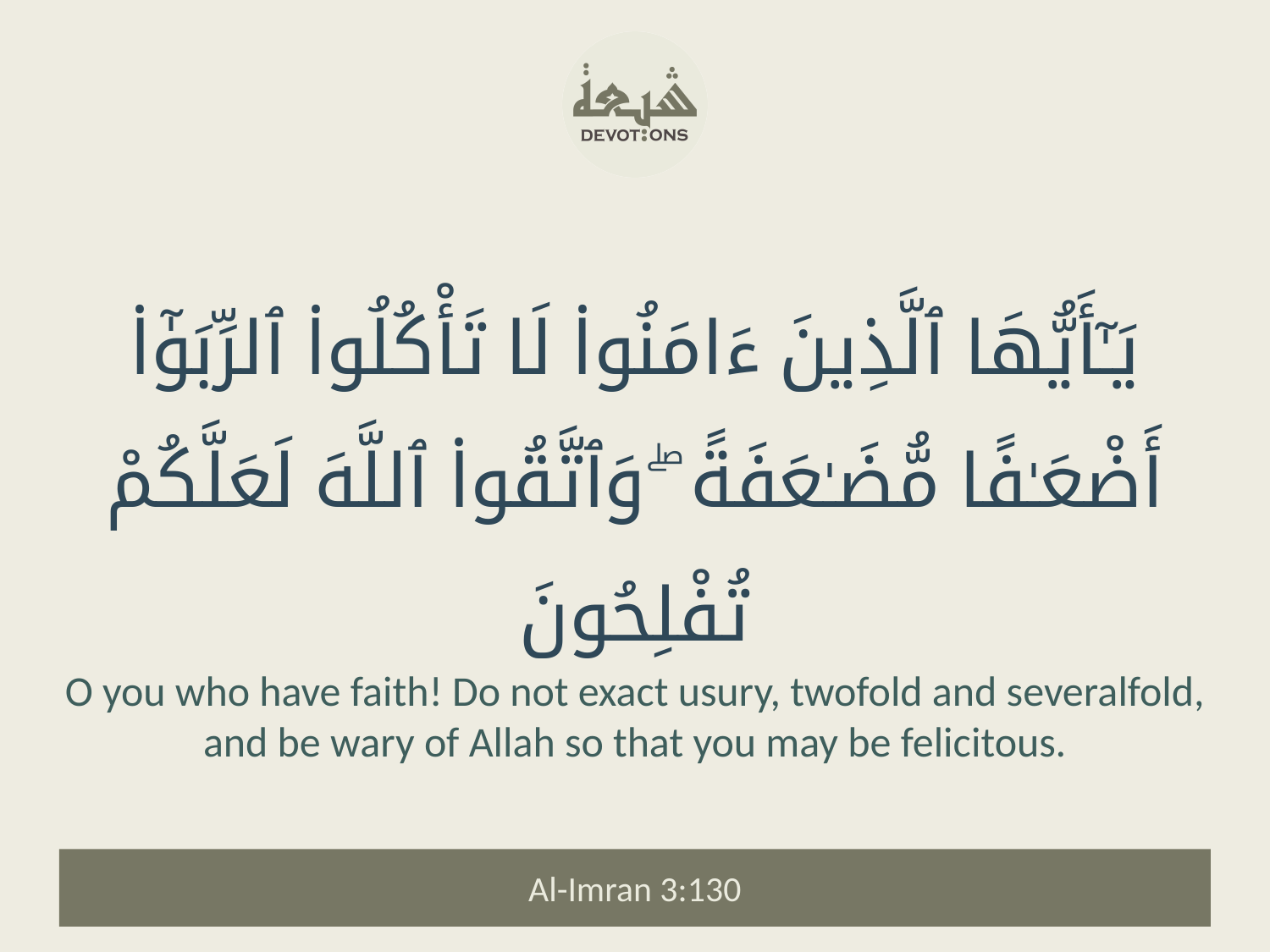

يَـٰٓأَيُّهَا ٱلَّذِينَ ءَامَنُوا۟ لَا تَأْكُلُوا۟ ٱلرِّبَوٰٓا۟ أَضْعَـٰفًا مُّضَـٰعَفَةً ۖ وَٱتَّقُوا۟ ٱللَّهَ لَعَلَّكُمْ تُفْلِحُونَ
O you who have faith! Do not exact usury, twofold and severalfold, and be wary of Allah so that you may be felicitous.
Al-Imran 3:130